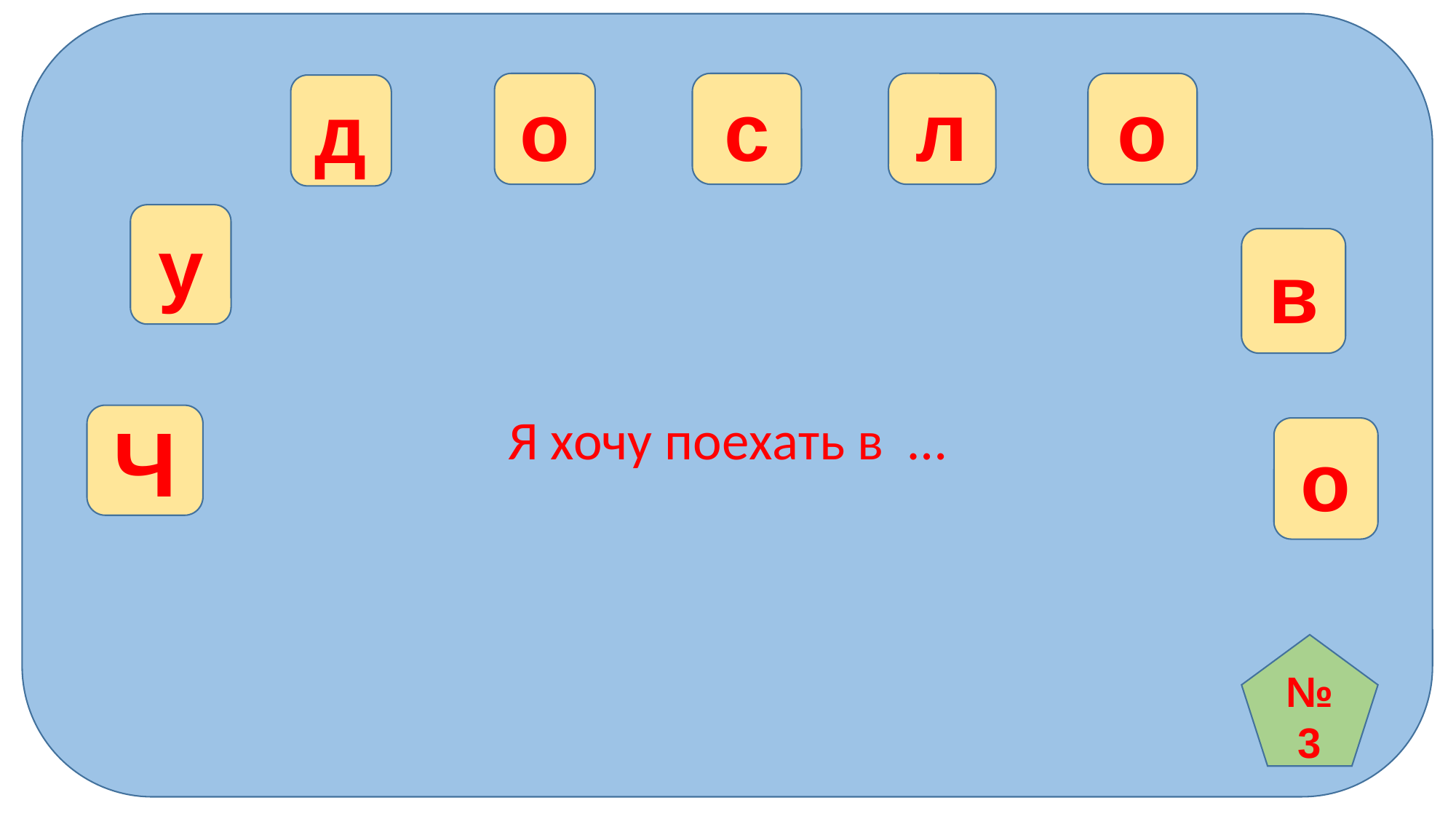

Я хочу поехать в  …
о
с
л
о
д
у
в
Ч
о
№3